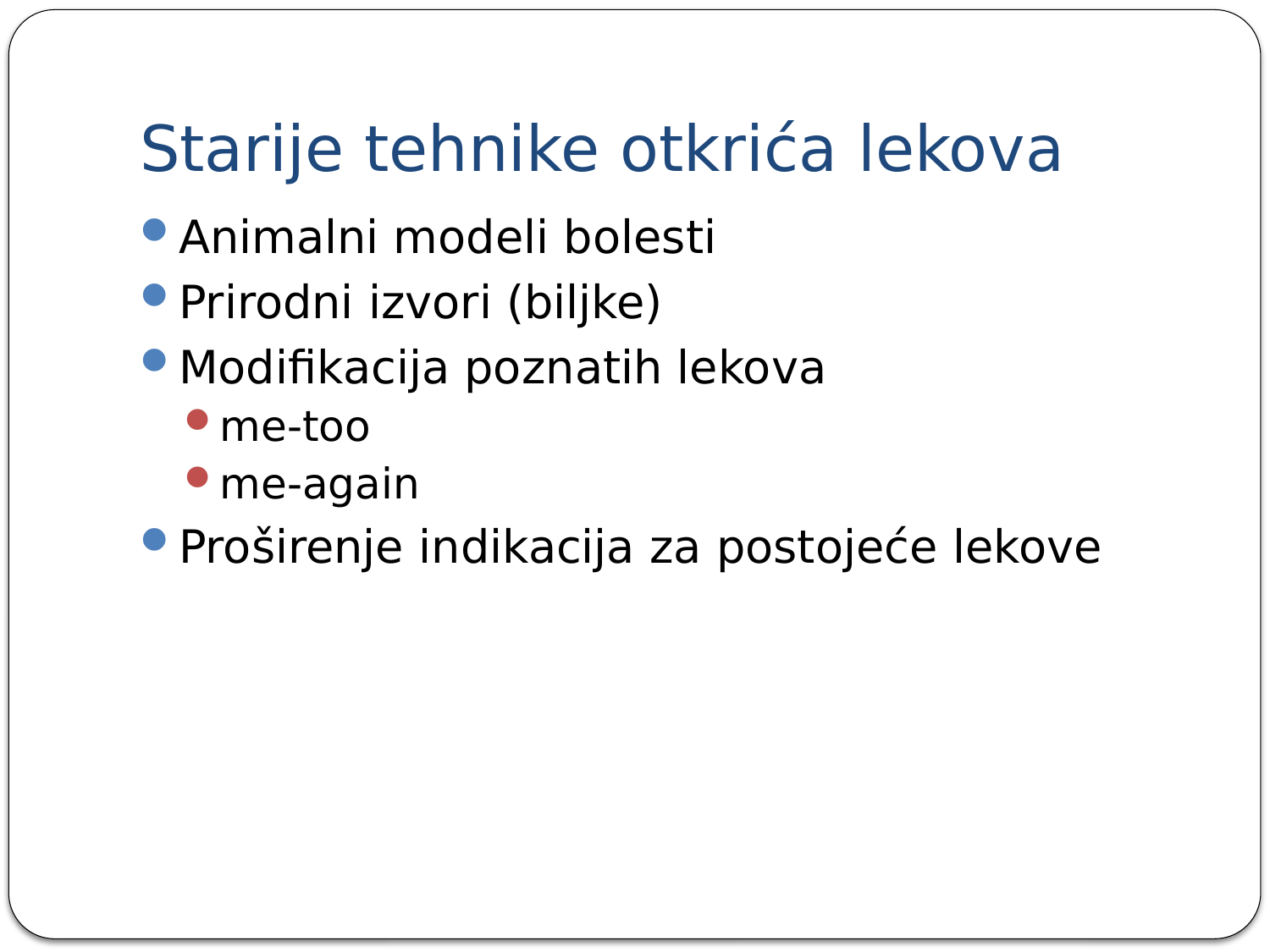

# Starije tehnike otkrića lekova
Animalni modeli bolesti
Prirodni izvori (biljke)
Modifikacija poznatih lekova
me-too
me-again
Proširenje indikacija za postojeće lekove